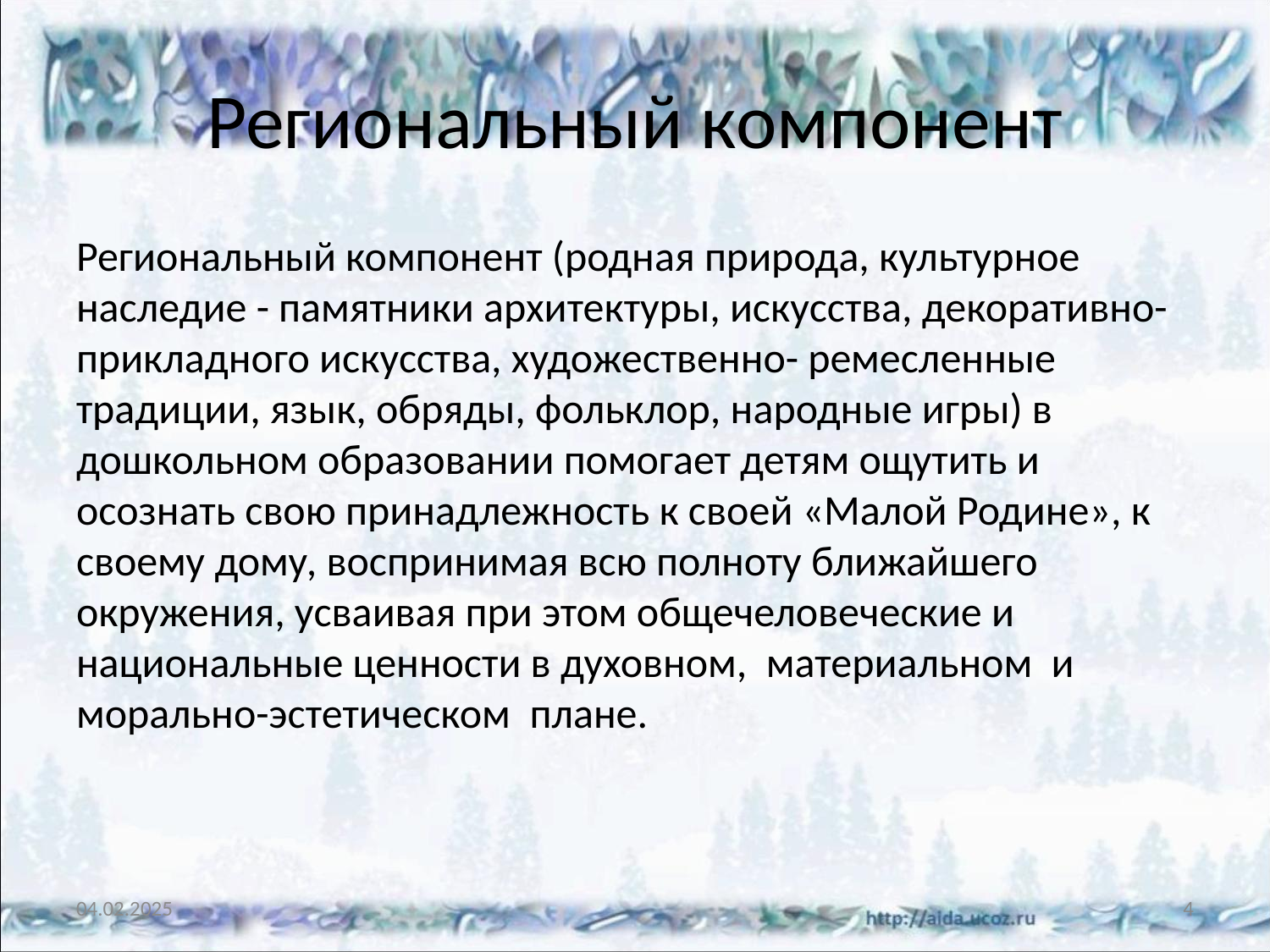

# Региональный компонент
Региональный компонент (родная природа, культурное наследие - памятники архитектуры, искусства, декоративно-прикладного искусства, художественно- ремесленные традиции, язык, обряды, фольклор, народные игры) в дошкольном образовании помогает детям ощутить и осознать свою принадлежность к своей «Малой Родине», к своему дому, воспринимая всю полноту ближайшего окружения, усваивая при этом общечеловеческие и национальные ценности в духовном,  материальном  и  морально-эстетическом  плане.
04.02.2025
4